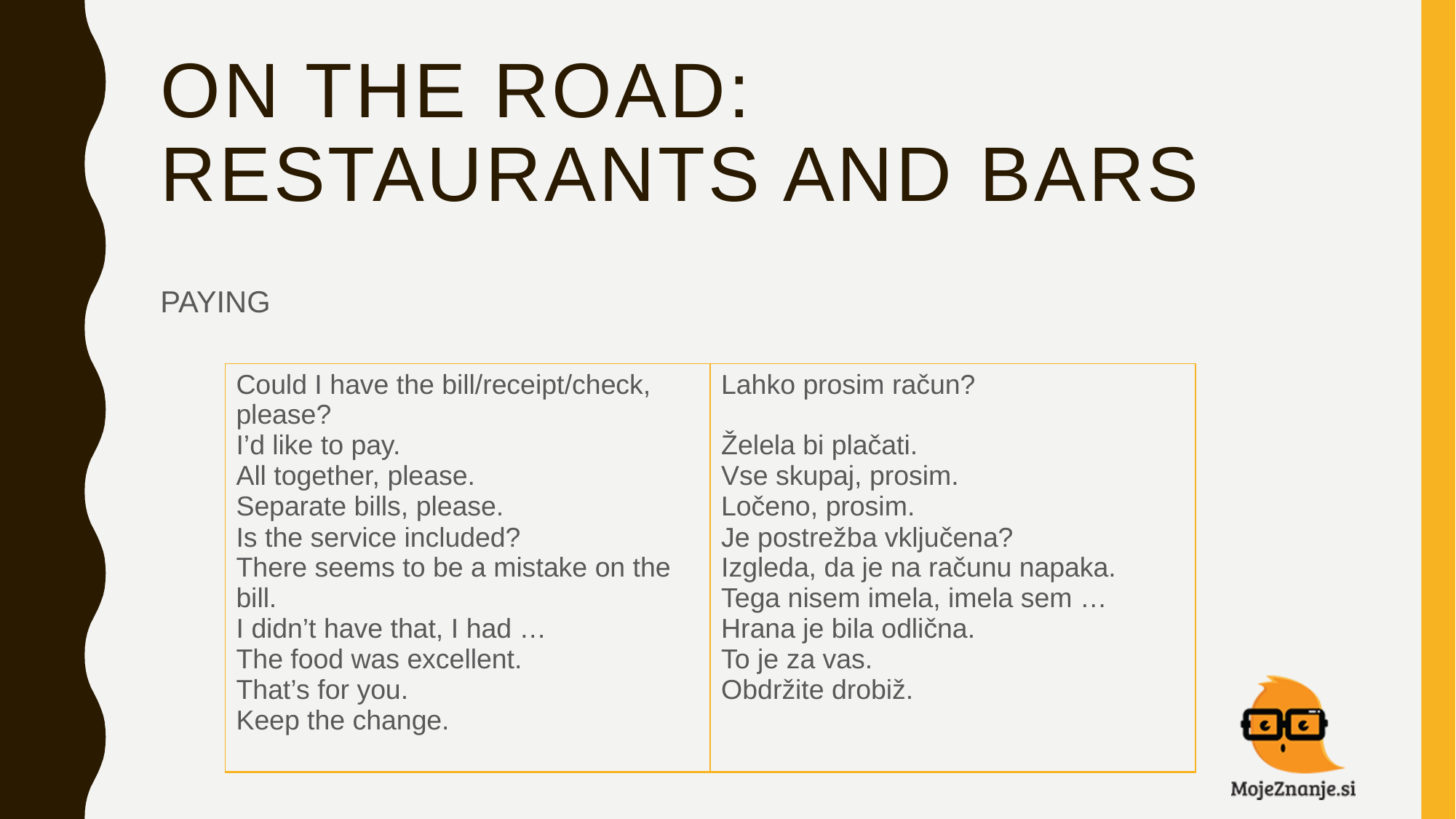

# ON THE ROAD: RESTAURANTS AND BARS
PAYING
| Could I have the bill/receipt/check, please? I’d like to pay. All together, please. Separate bills, please. Is the service included? There seems to be a mistake on the bill. I didn’t have that, I had … The food was excellent. That’s for you. Keep the change. | Lahko prosim račun? Želela bi plačati. Vse skupaj, prosim. Ločeno, prosim. Je postrežba vključena? Izgleda, da je na računu napaka. Tega nisem imela, imela sem … Hrana je bila odlična. To je za vas. Obdržite drobiž. |
| --- | --- |